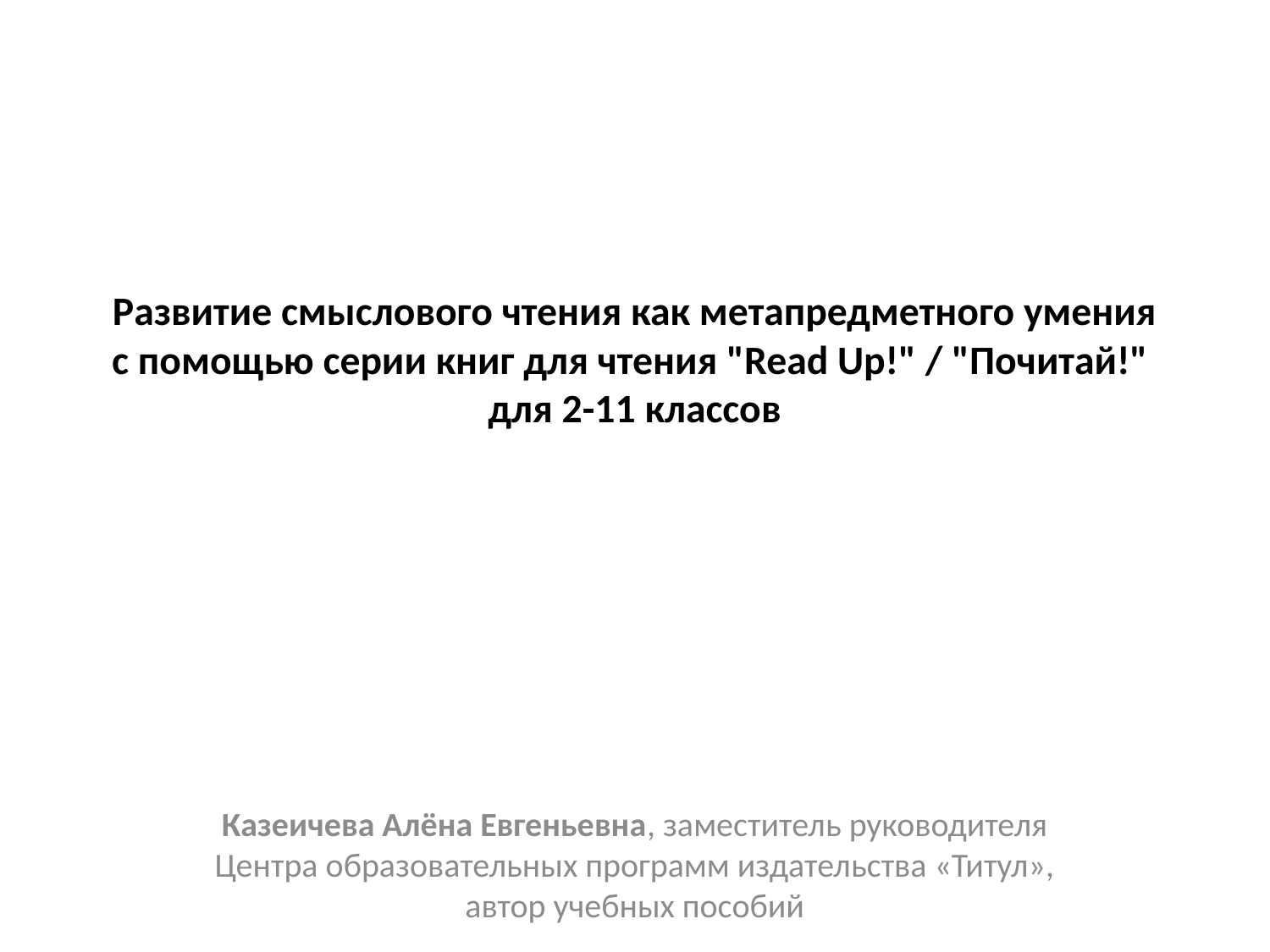

# Развитие смыслового чтения как метапредметного умения с помощью серии книг для чтения "Read Up!" / "Почитай!" для 2-11 классов
Казеичева Алёна Евгеньевна, заместитель руководителя Центра образовательных программ издательства «Титул», автор учебных пособий